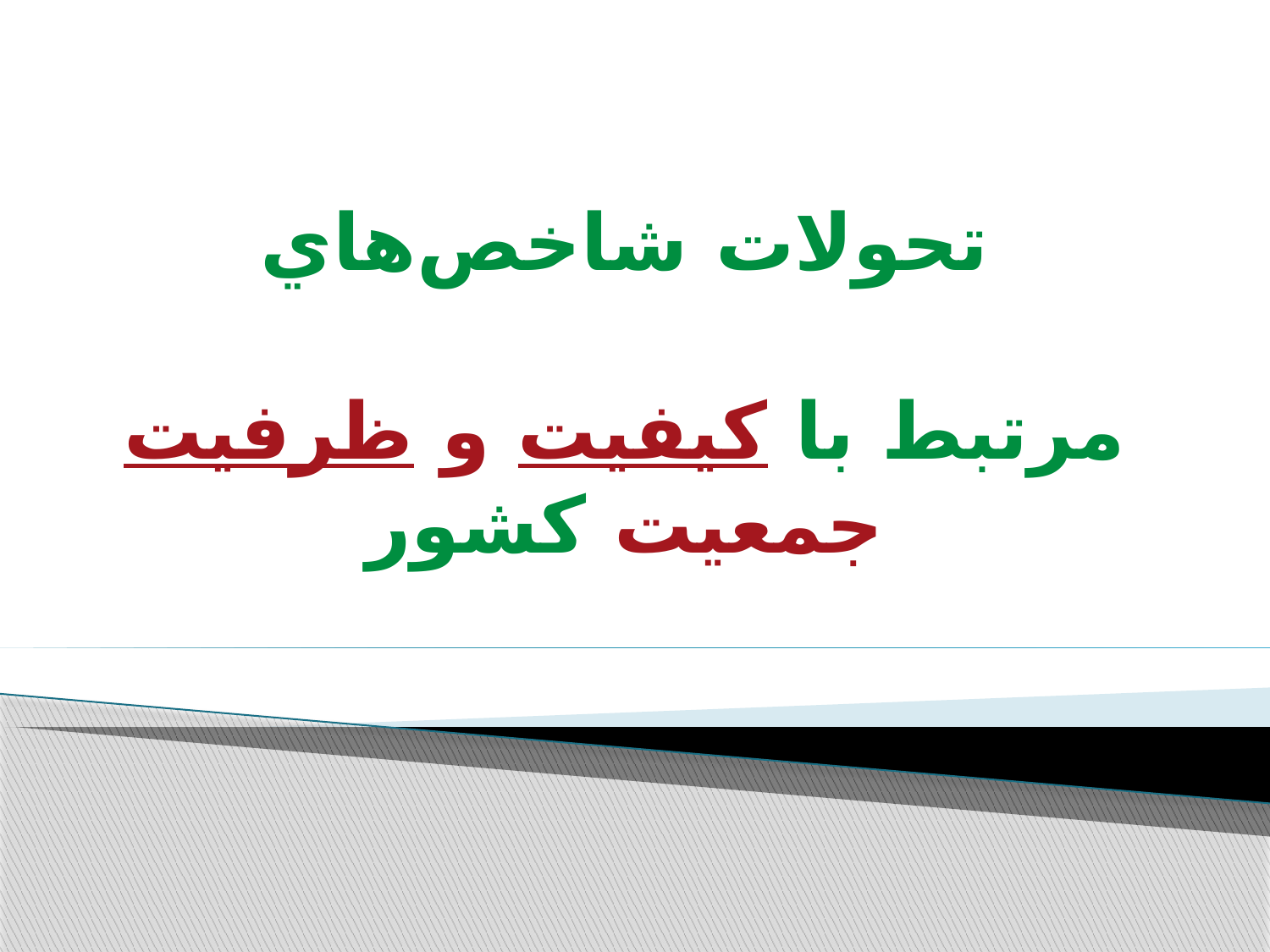

# تحولات شاخص‌هاي مرتبط با کيفيت و ظرفیت جمعيت کشور